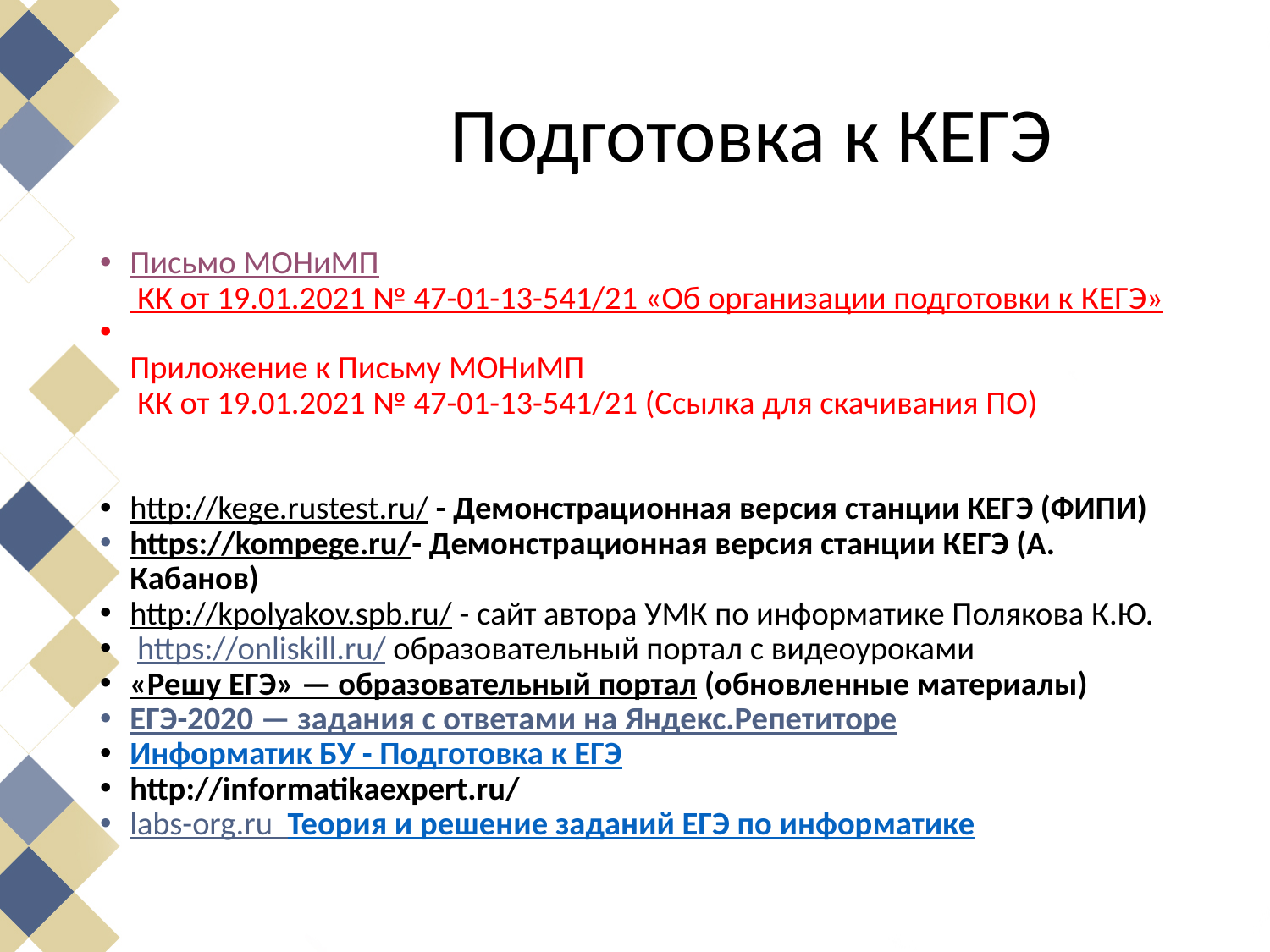

# Подготовка к КЕГЭ

Письмо МОНиМП КК от 19.01.2021 № 47-01-13-541/21 «Об организации подготовки к КЕГЭ»
Приложение к Письму МОНиМП КК от 19.01.2021 № 47-01-13-541/21 (Ссылка для скачивания ПО)

http://kege.rustest.ru/ - Демонстрационная версия станции КЕГЭ (ФИПИ)
https://kompege.ru/- Демонстрационная версия станции КЕГЭ (А. Кабанов)
http://kpolyakov.spb.ru/ - сайт автора УМК по информатике Полякова К.Ю.
 https://onliskill.ru/ образовательный портал с видеоуроками
«Решу ЕГЭ» — образовательный портал (обновленные материалы)
ЕГЭ-2020 — задания с ответами на Яндекс.Репетиторе
Информатик БУ - Подготовка к ЕГЭ
http://informatikaexpert.ru/
labs-org.ru  Теория и решение заданий ЕГЭ по информатике